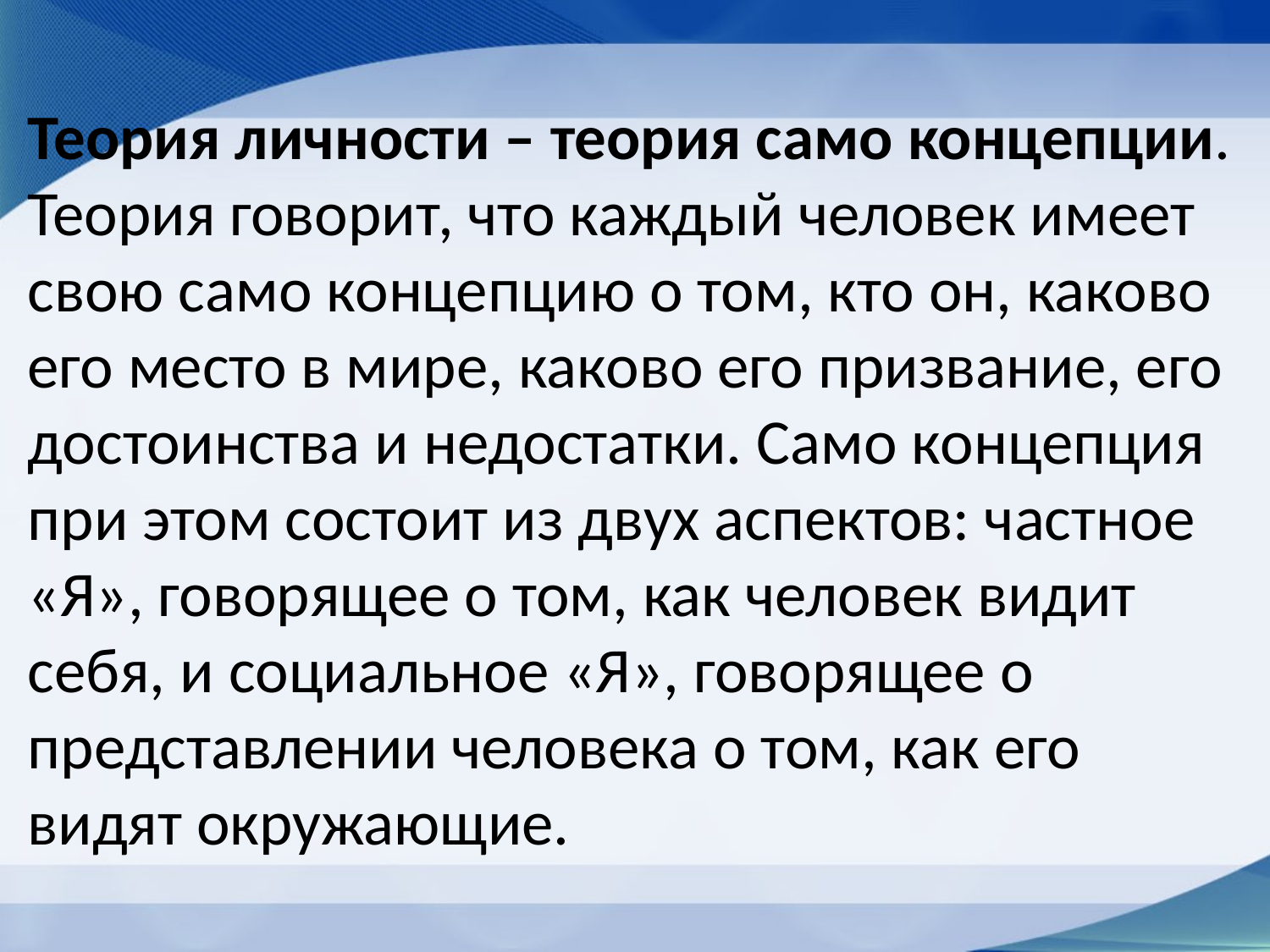

# Теория личности – теория само концепции. Теория говорит, что каждый человек имеет свою само концепцию о том, кто он, каково его место в мире, каково его призвание, его достоинства и недостатки. Само концепция при этом состоит из двух аспектов: частное «Я», говорящее о том, как человек видит себя, и социальное «Я», говорящее о представлении человека о том, как его видят окружающие.